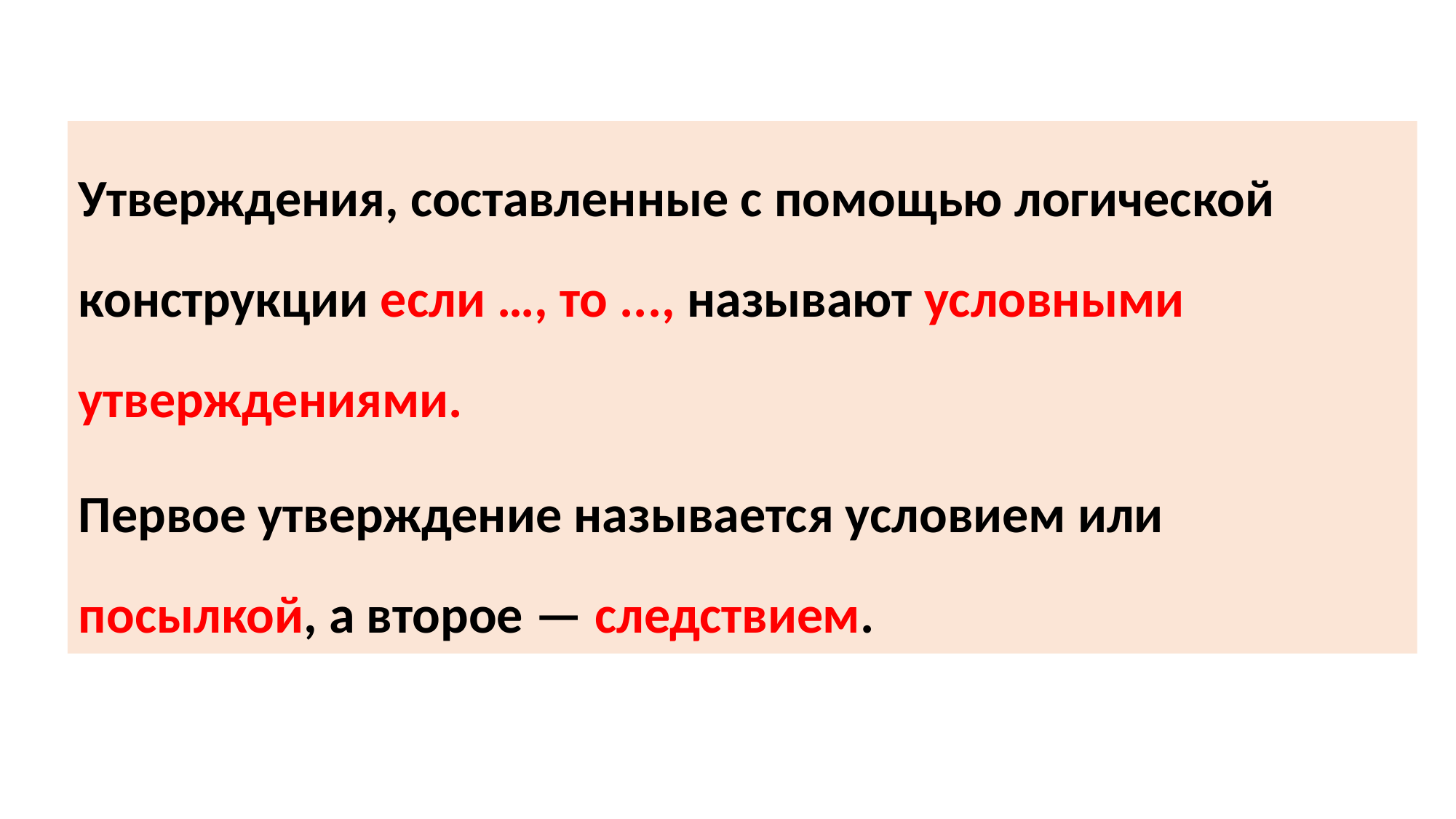

Утверждения, составленные с помощью логической конструкции если …, то ..., называют условными утверждениями.
Первое утверждение называется условием или посылкой, а второе — следствием.